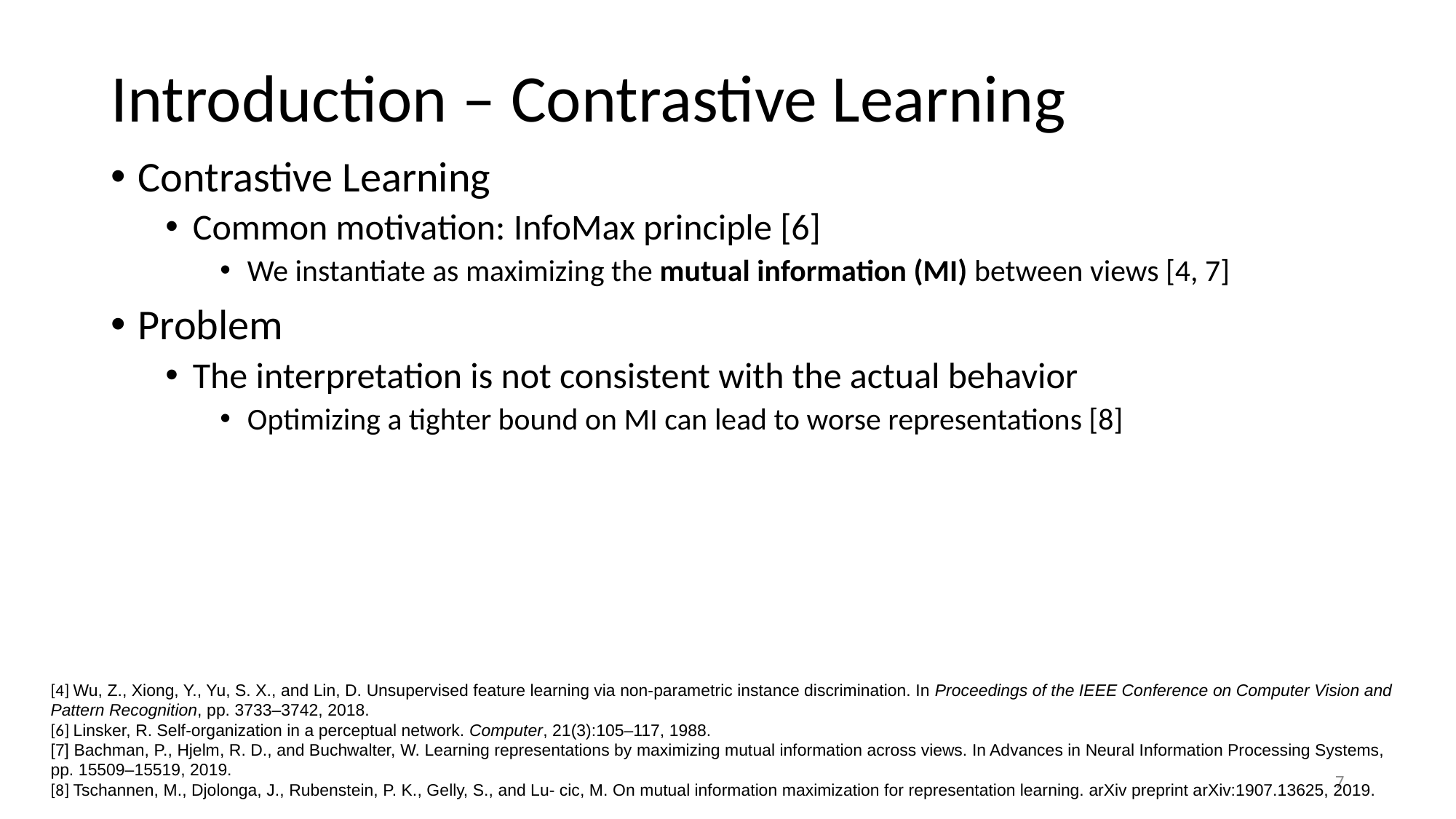

# Introduction – Contrastive Learning
Contrastive Learning
Common motivation: InfoMax principle [6]
We instantiate as maximizing the mutual information (MI) between views [4, 7]
Problem
The interpretation is not consistent with the actual behavior
Optimizing a tighter bound on MI can lead to worse representations [8]

[4] Wu, Z., Xiong, Y., Yu, S. X., and Lin, D. Unsupervised feature learning via non-parametric instance discrimination. In Proceedings of the IEEE Conference on Computer Vision and Pattern Recognition, pp. 3733–3742, 2018.
[6] Linsker, R. Self-organization in a perceptual network. Computer, 21(3):105–117, 1988.
[7] Bachman, P., Hjelm, R. D., and Buchwalter, W. Learning representations by maximizing mutual information across views. In Advances in Neural Information Processing Systems, pp. 15509–15519, 2019.
[8] Tschannen, M., Djolonga, J., Rubenstein, P. K., Gelly, S., and Lu- cic, M. On mutual information maximization for representation learning. arXiv preprint arXiv:1907.13625, 2019.
7